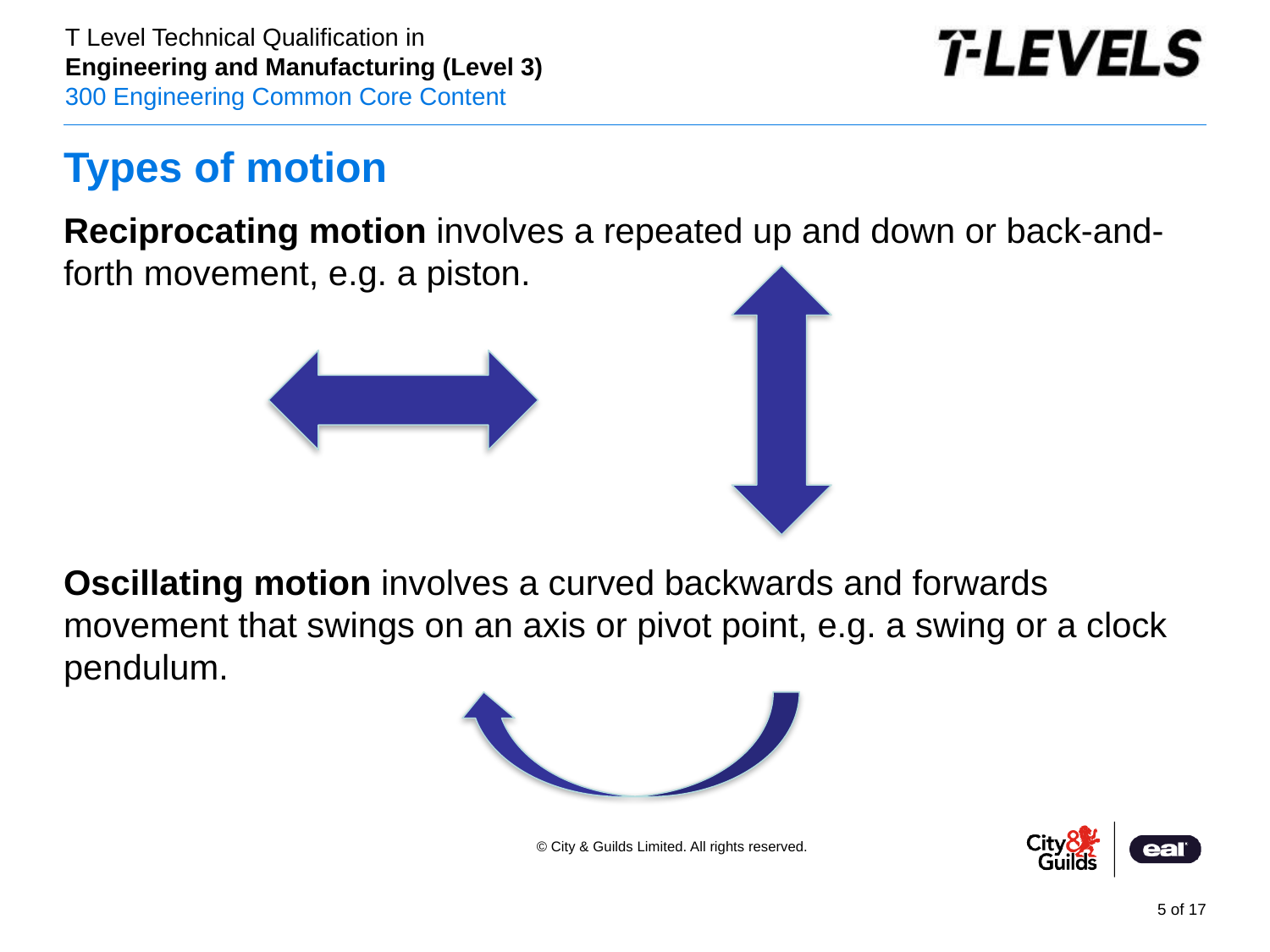

# Types of motion
Reciprocating motion involves a repeated up and down or back-and-forth movement, e.g. a piston.

Oscillating motion involves a curved backwards and forwards movement that swings on an axis or pivot point, e.g. a swing or a clock pendulum.